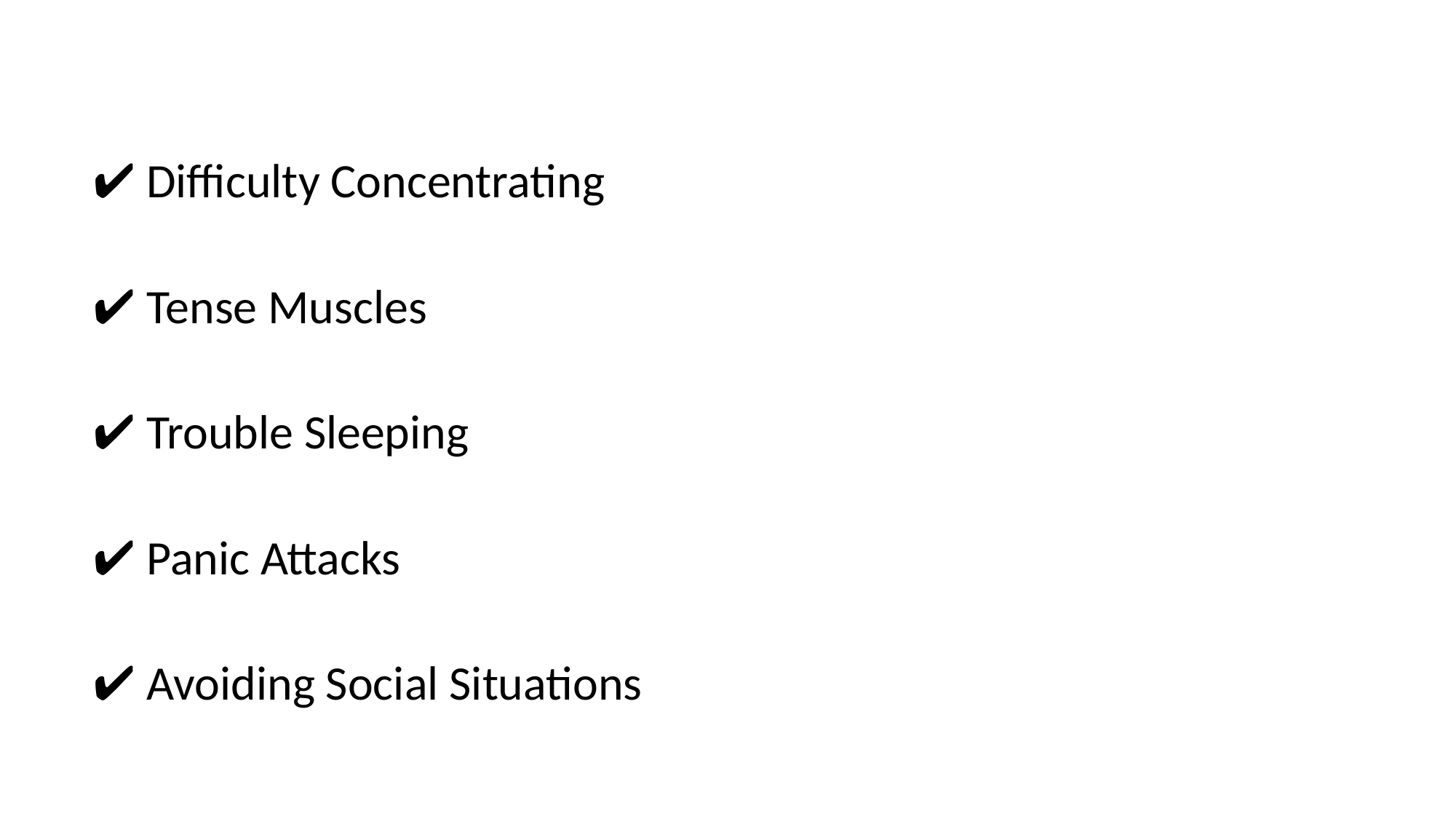

✔ Difficulty Concentrating

✔ Tense Muscles

✔ Trouble Sleeping

✔ Panic Attacks

✔ Avoiding Social Situations